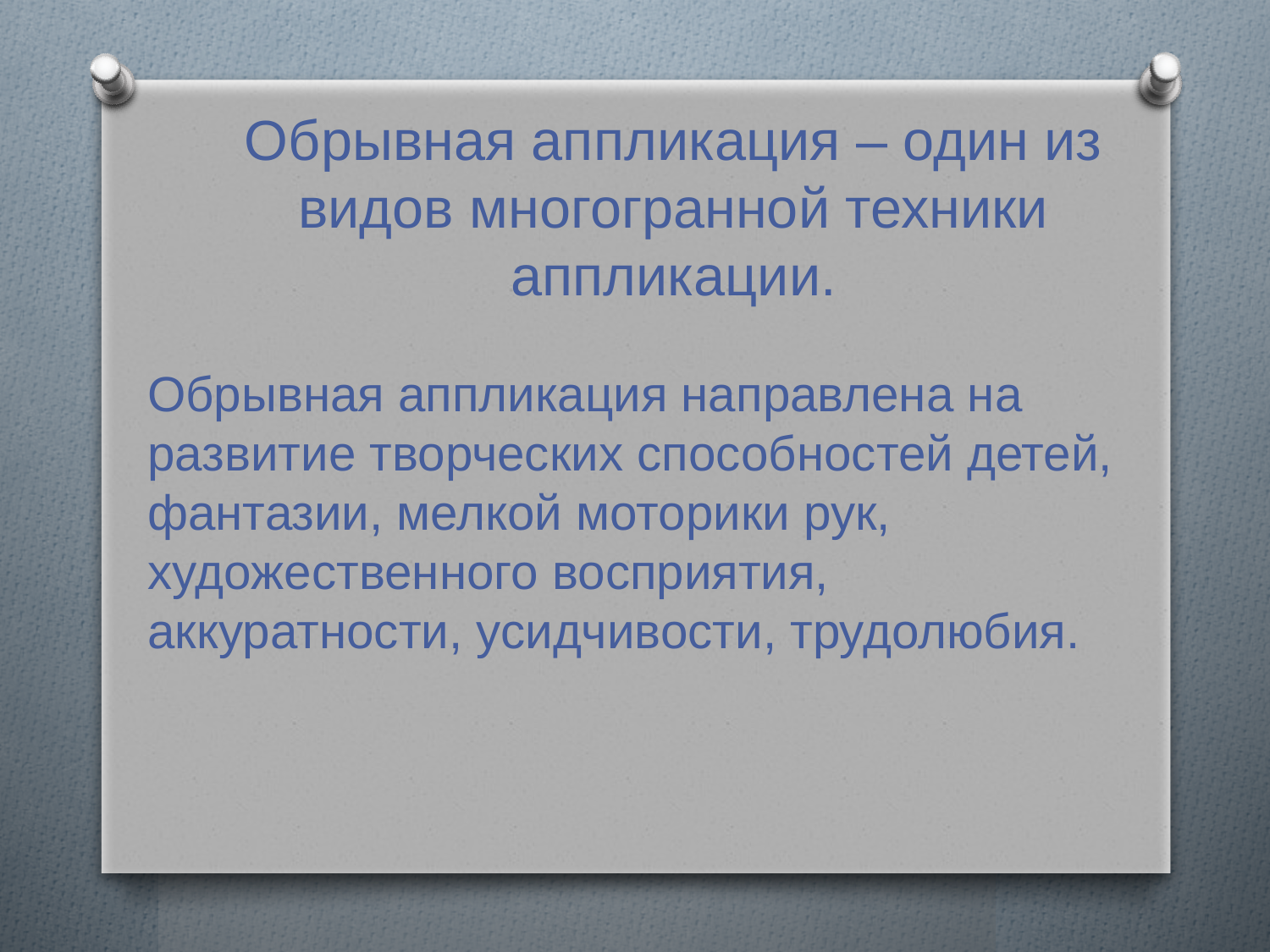

# Обрывная аппликация – один из видов многогранной техники аппликации.
Обрывная аппликация направлена на развитие творческих способностей детей, фантазии, мелкой моторики рук, художественного восприятия, аккуратности, усидчивости, трудолюбия.